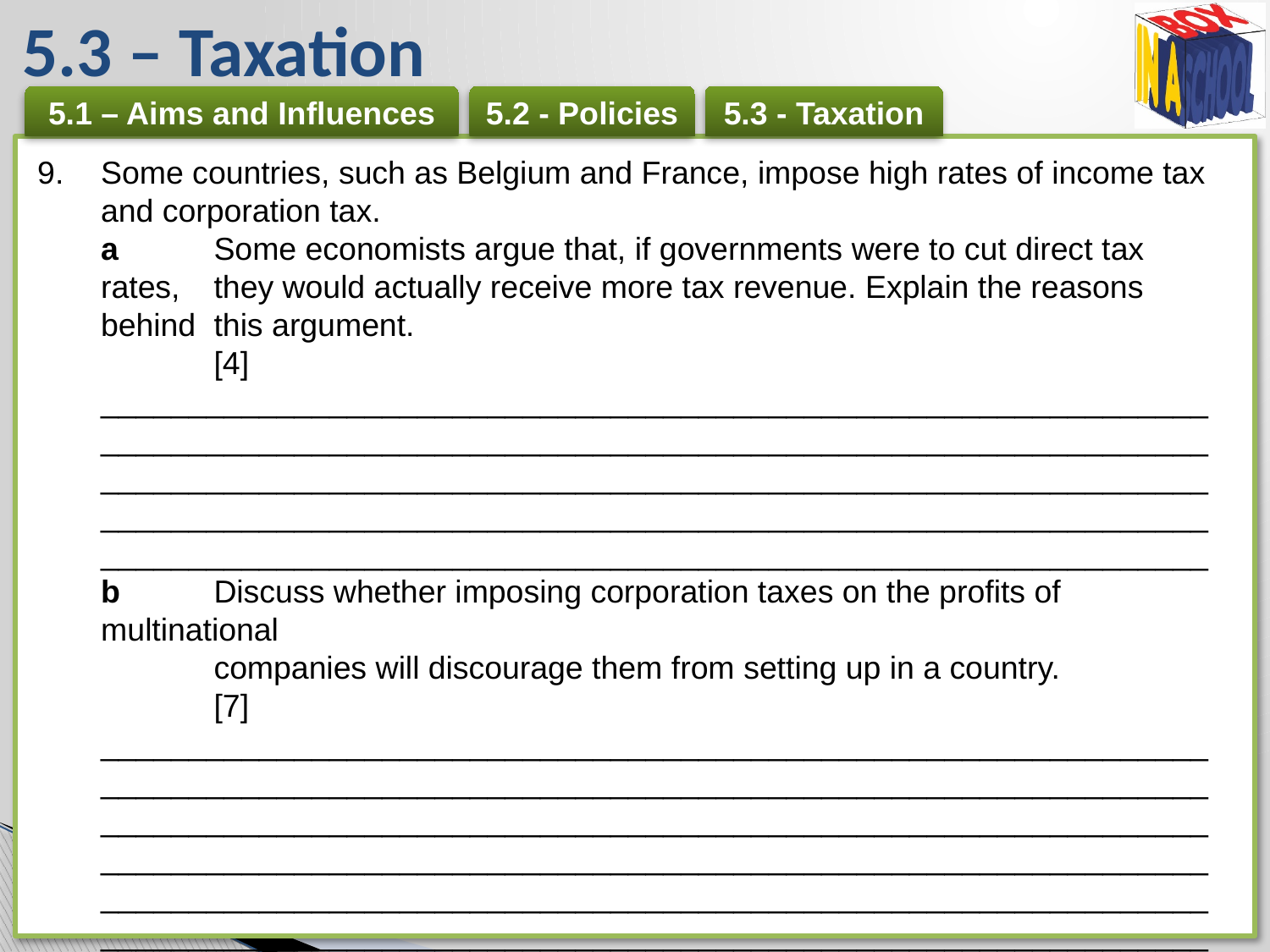

# 5.3 – Taxation
Some countries, such as Belgium and France, impose high rates of income tax and corporation tax.
a 	Some economists argue that, if governments were to cut direct tax rates, 	they would actually receive more tax revenue. Explain the reasons behind 	this argument. 	[4]
_______________________________________________________________
_______________________________________________________________
_______________________________________________________________
_______________________________________________________________
_______________________________________________________________
b 	Discuss whether imposing corporation taxes on the profits of multinational 	companies will discourage them from setting up in a country. 	[7]
_______________________________________________________________
_______________________________________________________________
_______________________________________________________________
_______________________________________________________________
_______________________________________________________________
_______________________________________________________________
_______________________________________________________________
_______________________________________________________________